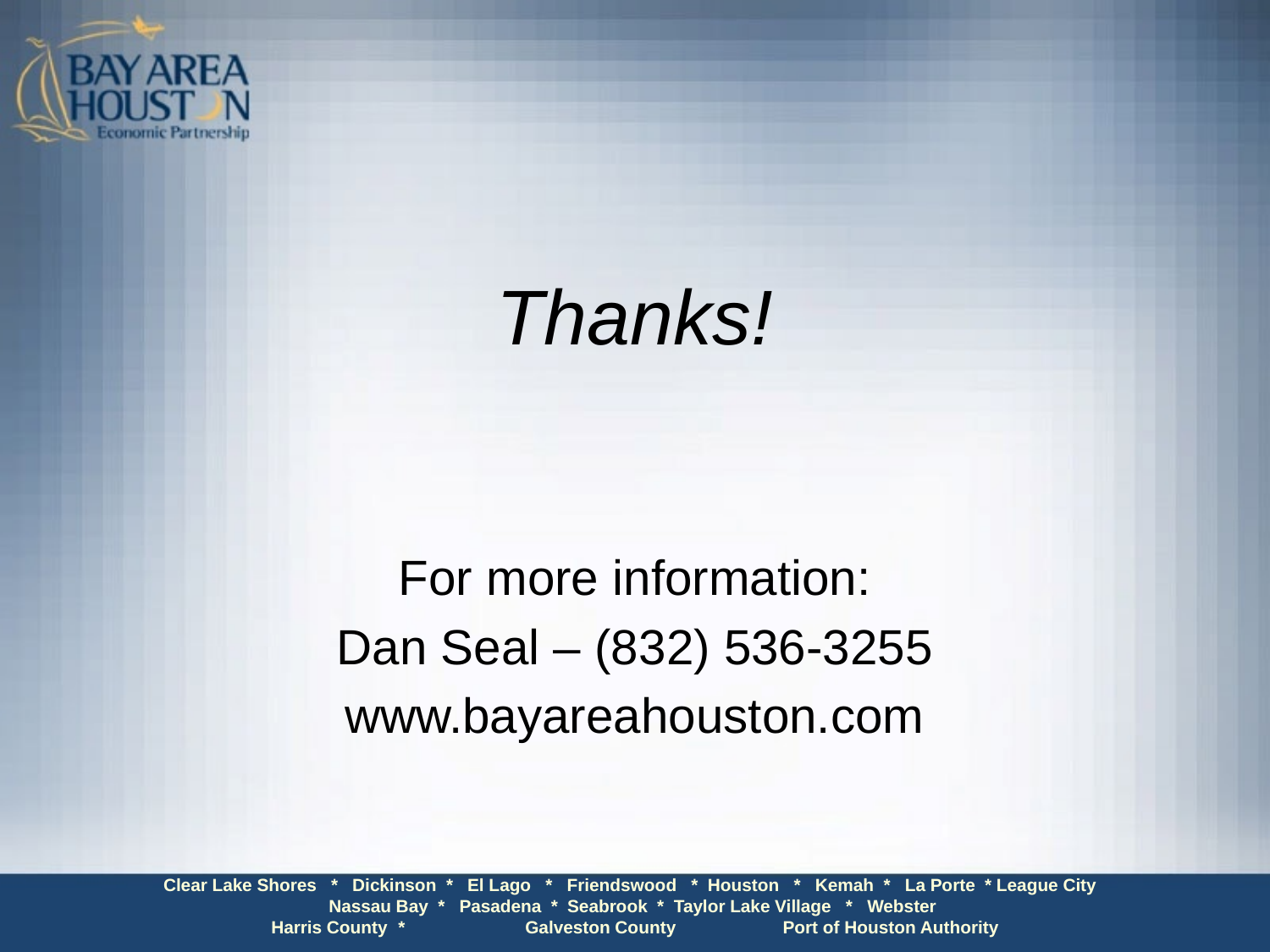

# Thanks!
For more information:
Dan Seal – (832) 536-3255
www.bayareahouston.com
Clear Lake Shores   *   Dickinson  *   El Lago   *   Friendswood   *  Houston   *   Kemah  *   La Porte  * League City
 Nassau Bay  *   Pasadena  *  Seabrook  *  Taylor Lake Village   *   Webster
Harris County	*	Galveston County                      Port of Houston Authority